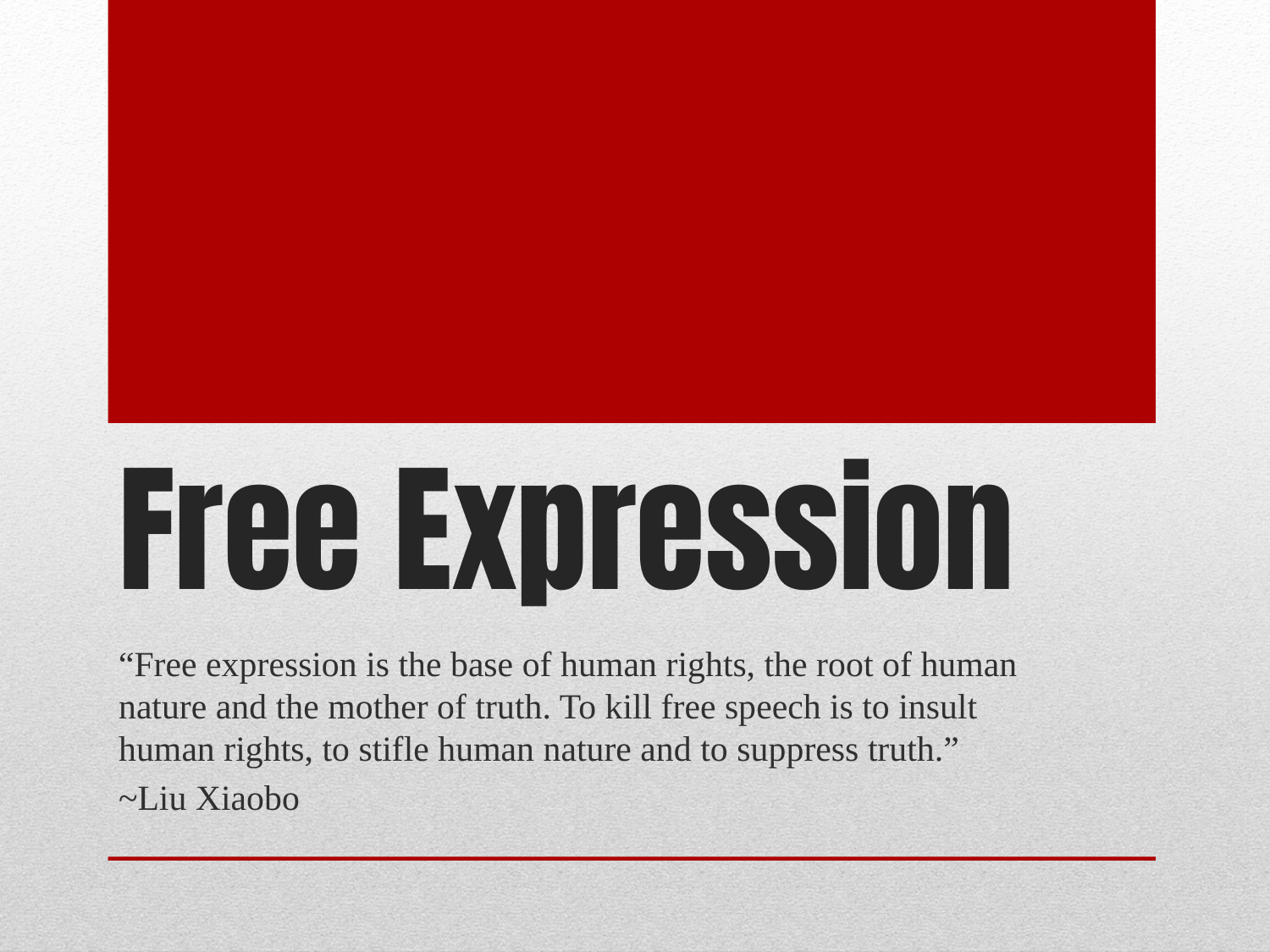

# Free Expression
“Free expression is the base of human rights, the root of human nature and the mother of truth. To kill free speech is to insult human rights, to stifle human nature and to suppress truth.”
~Liu Xiaobo